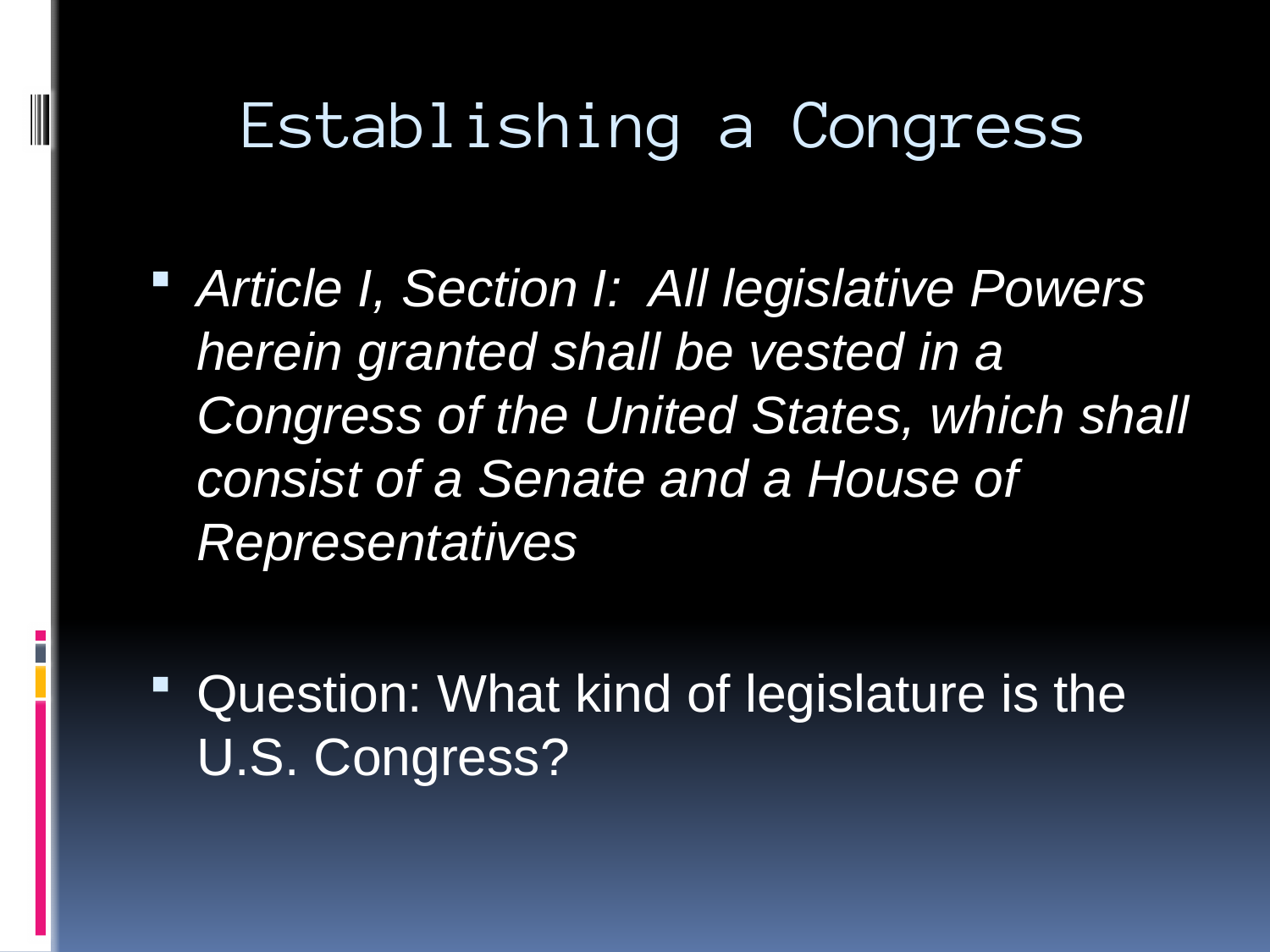

# Establishing a Congress
Article I, Section I:  All legislative Powers herein granted shall be vested in a Congress of the United States, which shall consist of a Senate and a House of Representatives

Question: What kind of legislature is the U.S. Congress?